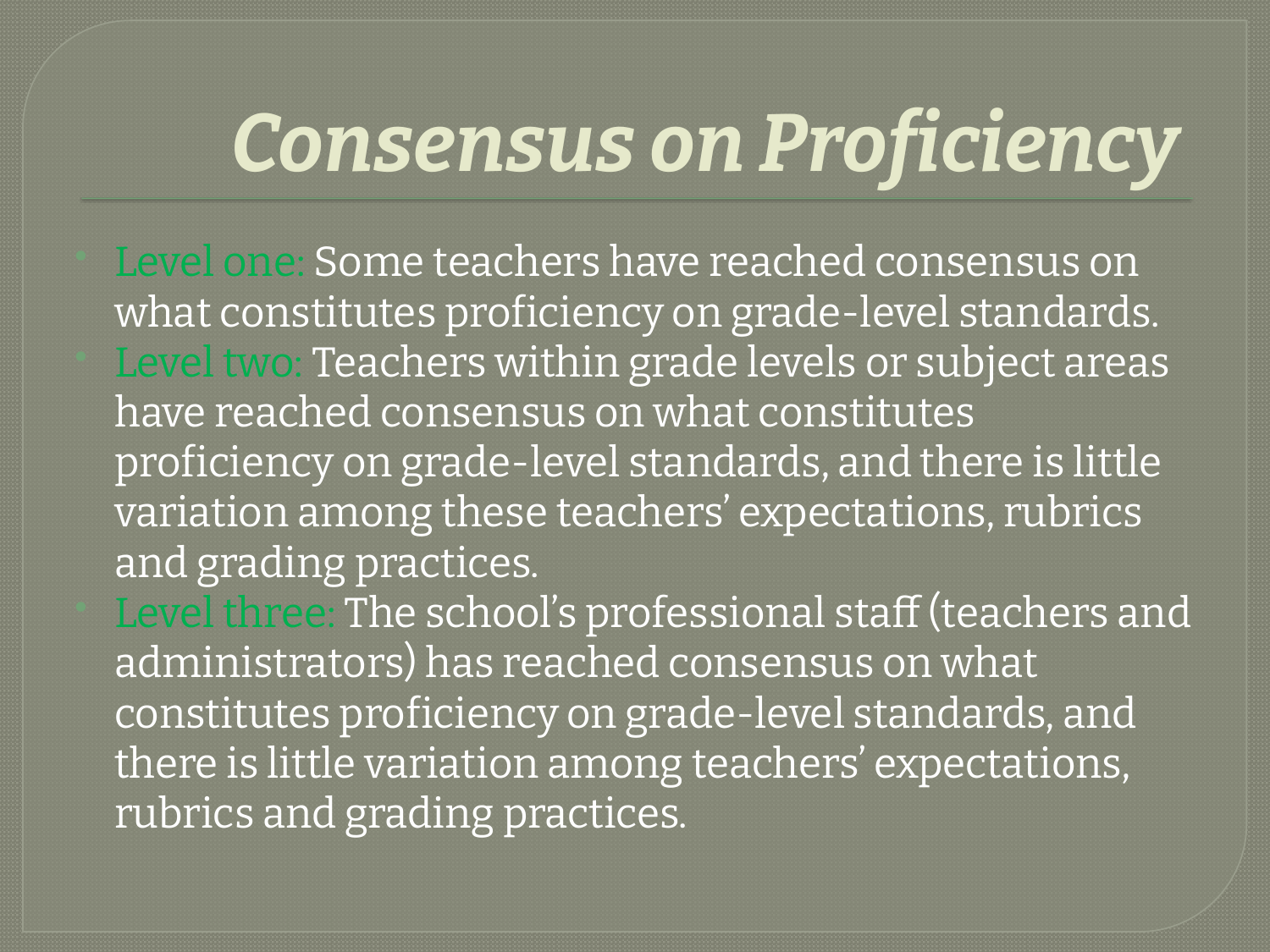

# Consensus on Proficiency
Level one: Some teachers have reached consensus on what constitutes proficiency on grade-level standards.
Level two: Teachers within grade levels or subject areas have reached consensus on what constitutes proficiency on grade-level standards, and there is little variation among these teachers’ expectations, rubrics and grading practices.
Level three: The school’s professional staff (teachers and administrators) has reached consensus on what constitutes proficiency on grade-level standards, and there is little variation among teachers’ expectations, rubrics and grading practices.